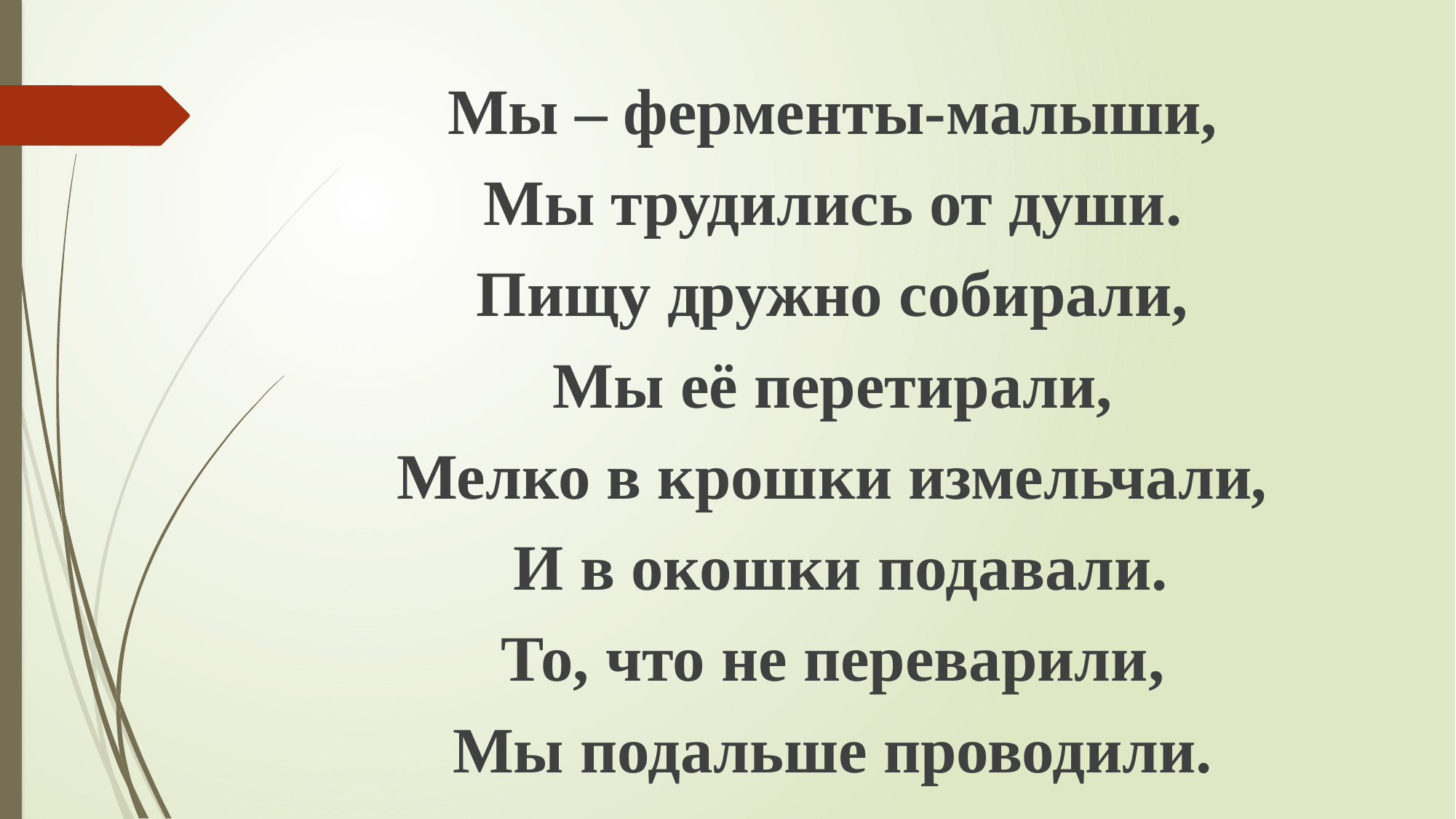

Мы – ферменты-малыши,
Мы трудились от души.
Пищу дружно собирали,
Мы её перетирали,
Мелко в крошки измельчали,
И в окошки подавали.
То, что не переварили,
Мы подальше проводили.